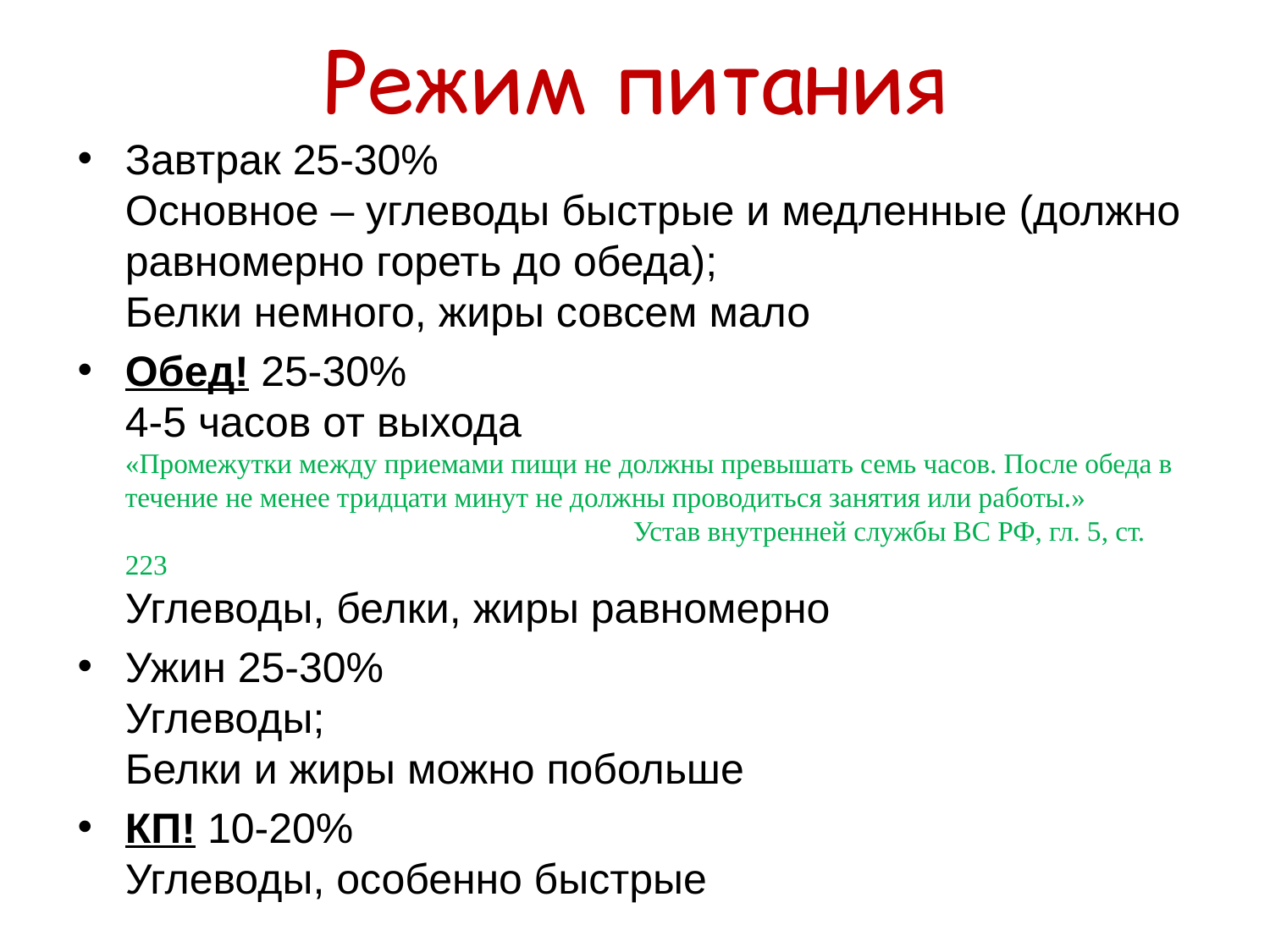

# Режим питания
Завтрак 25-30%
Основное – углеводы быстрые и медленные (должно равномерно гореть до обеда);
Белки немного, жиры совсем мало
Обед! 25-30%
4-5 часов от выхода
«Промежутки между приемами пищи не должны превышать семь часов. После обеда в течение не менее тридцати минут не должны проводиться занятия или работы.»
				Устав внутренней службы ВС РФ, гл. 5, ст. 223
Углеводы, белки, жиры равномерно
Ужин 25-30%
Углеводы;
Белки и жиры можно побольше
КП! 10-20%
Углеводы, особенно быстрые